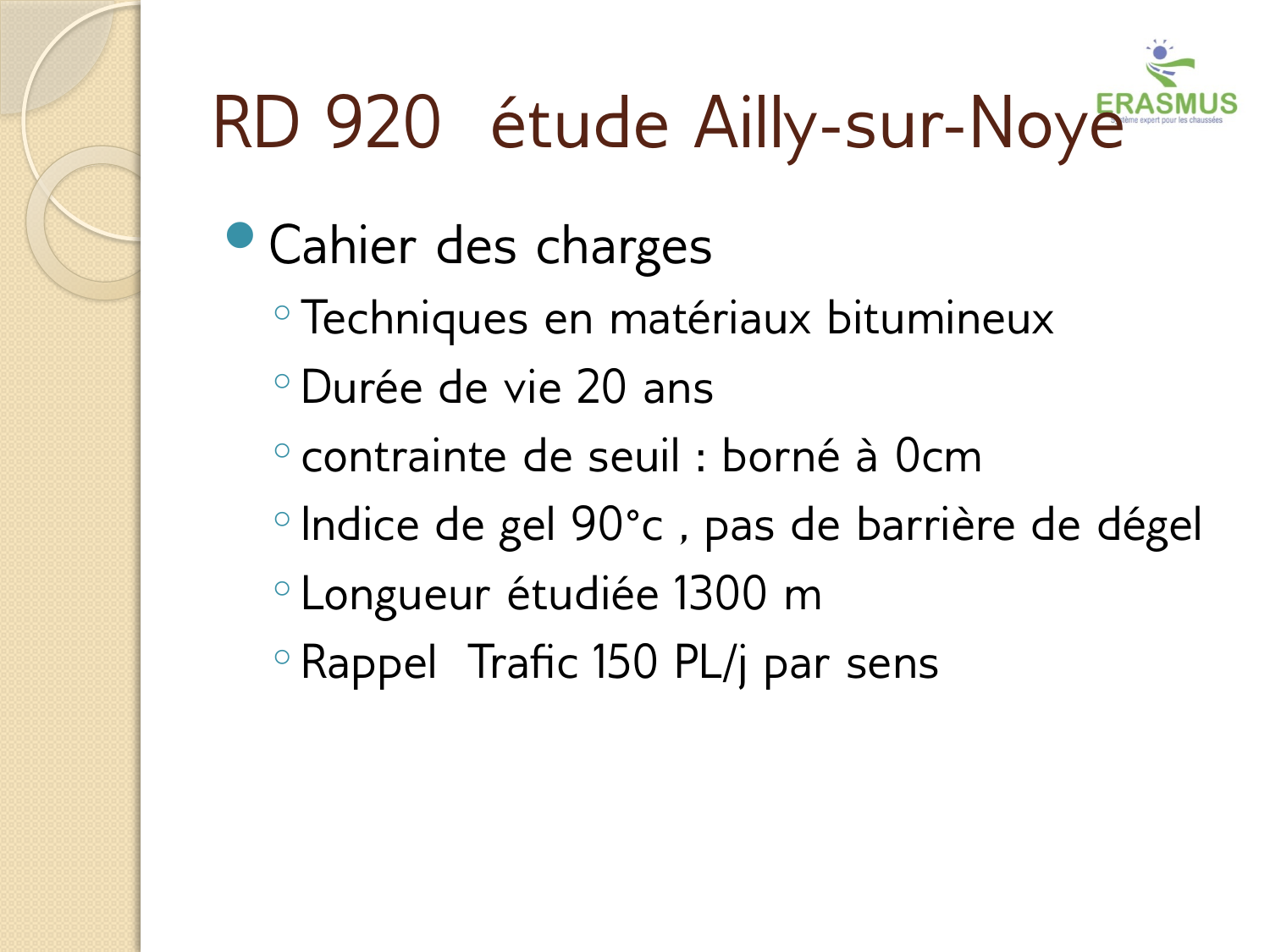

# RD 920  étude Ailly-sur-Noye
Cahier des charges
Techniques en matériaux bitumineux
Durée de vie 20 ans
contrainte de seuil : borné à 0cm
Indice de gel 90°c , pas de barrière de dégel
Longueur étudiée 1300 m
Rappel  Trafic 150 PL/j par sens